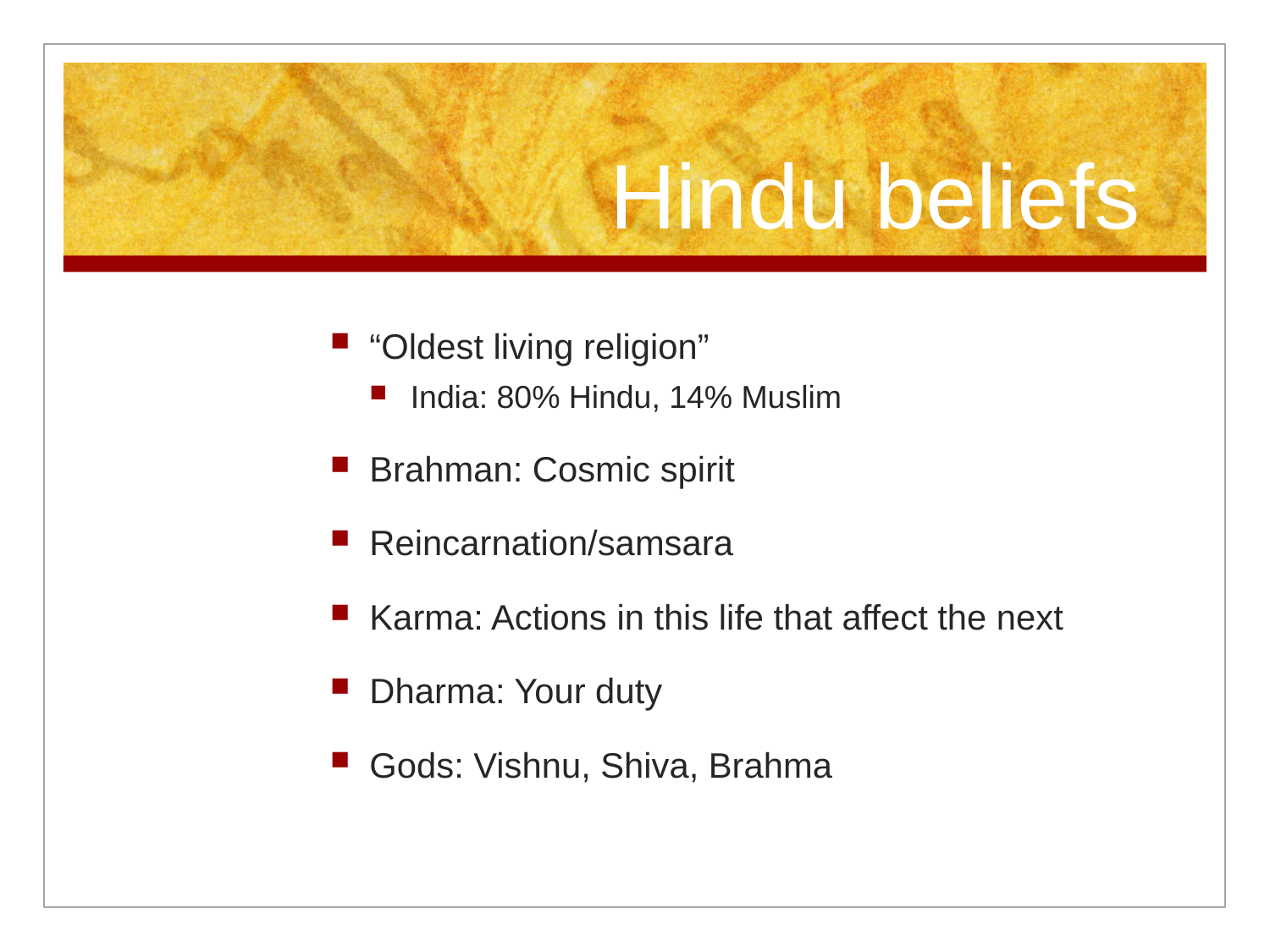

# Hindu beliefs
“Oldest living religion”
India: 80% Hindu, 14% Muslim
Brahman: Cosmic spirit
Reincarnation/samsara
Karma: Actions in this life that affect the next
Dharma: Your duty
Gods: Vishnu, Shiva, Brahma